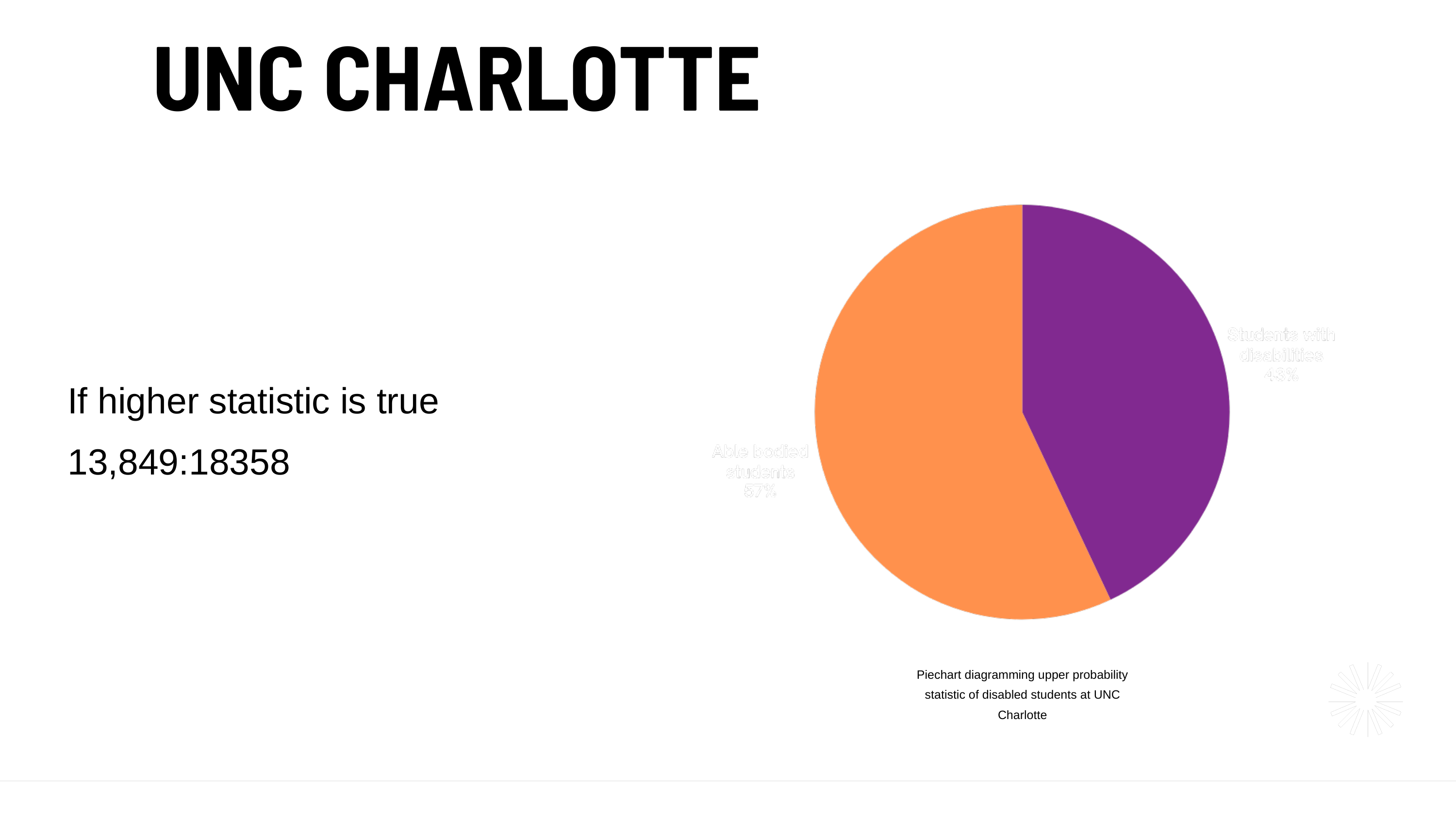

UNC CHARLOTTE

If higher statistic is true
13,849:18358

Piechart diagramming upper probability statistic of disabled students at UNC Charlotte